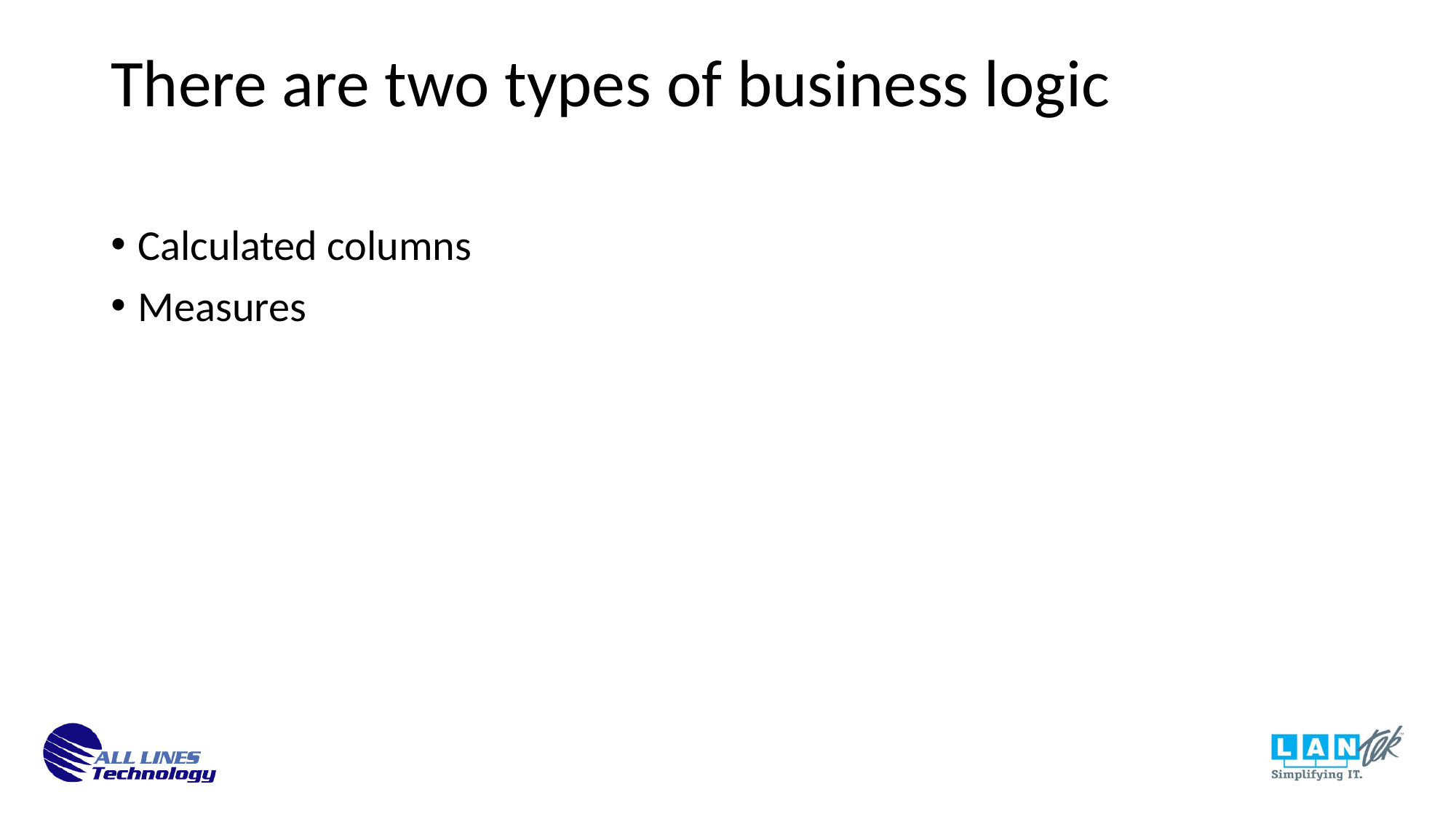

There are two types of business logic
Calculated columns
Measures